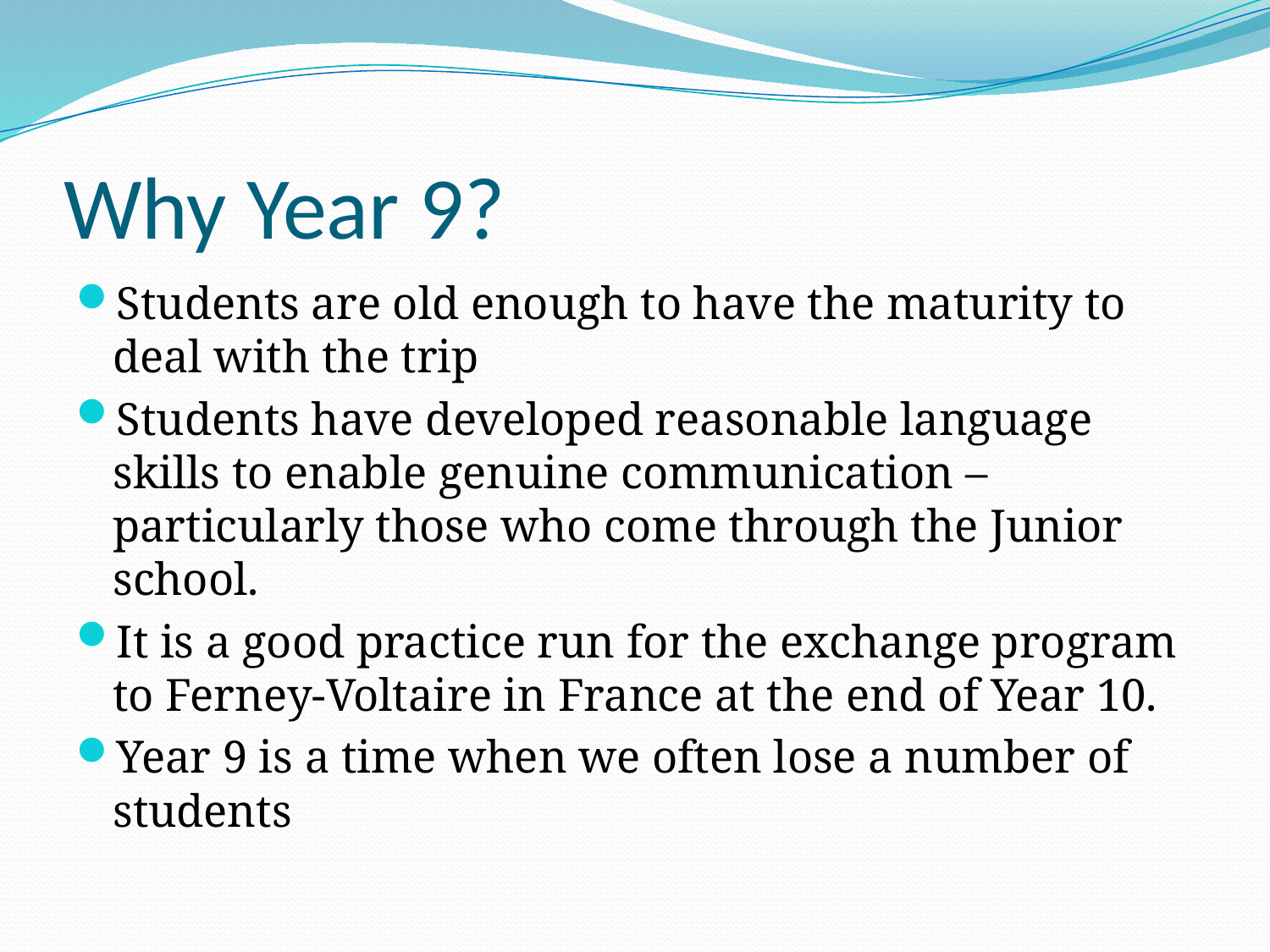

# Why Year 9?
Students are old enough to have the maturity to deal with the trip
Students have developed reasonable language skills to enable genuine communication – particularly those who come through the Junior school.
It is a good practice run for the exchange program to Ferney-Voltaire in France at the end of Year 10.
Year 9 is a time when we often lose a number of students